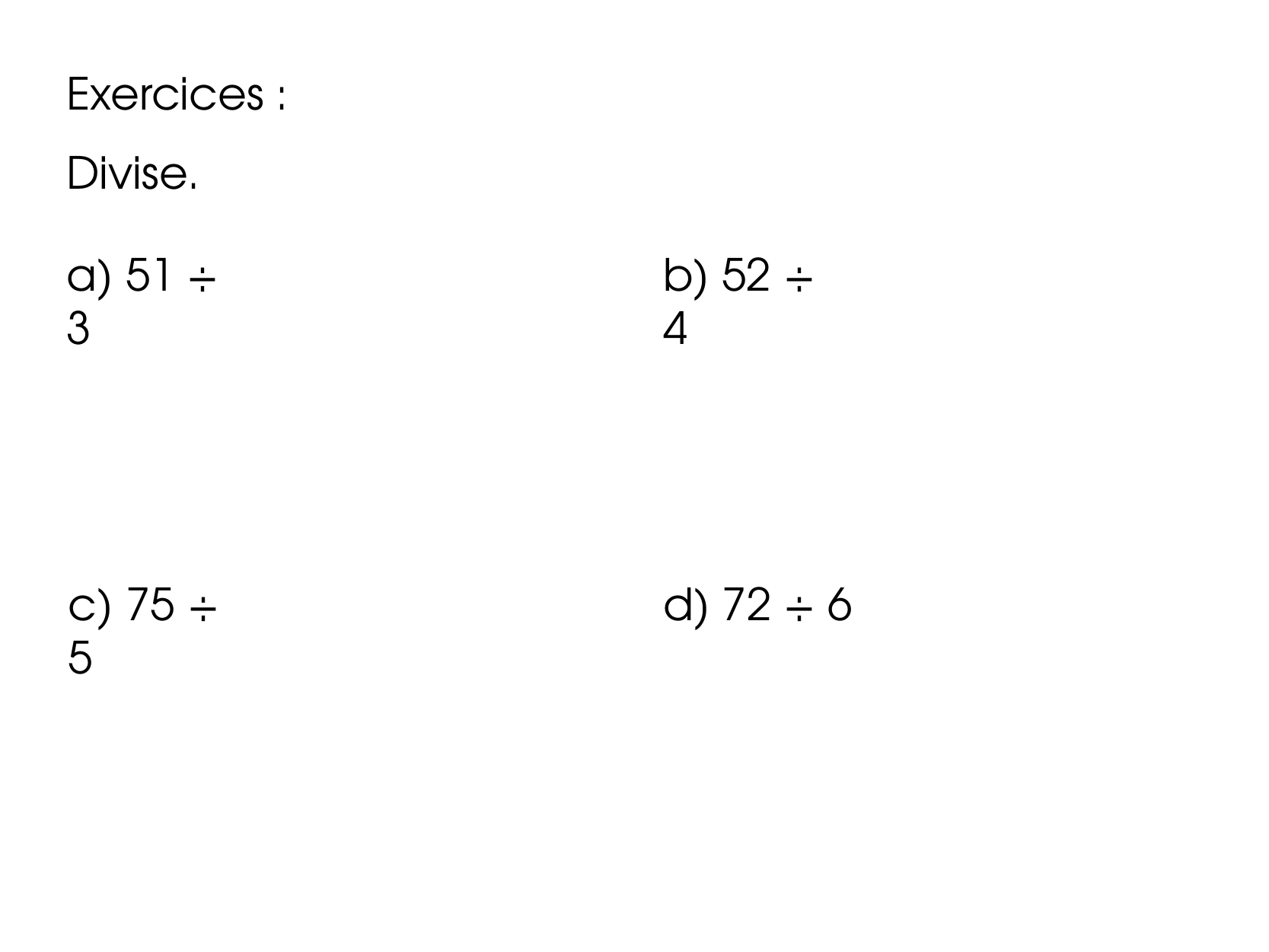

Exercices :
Divise.
a) 51 ÷ 3
b) 52 ÷ 4
c) 75 ÷ 5
d) 72 ÷ 6